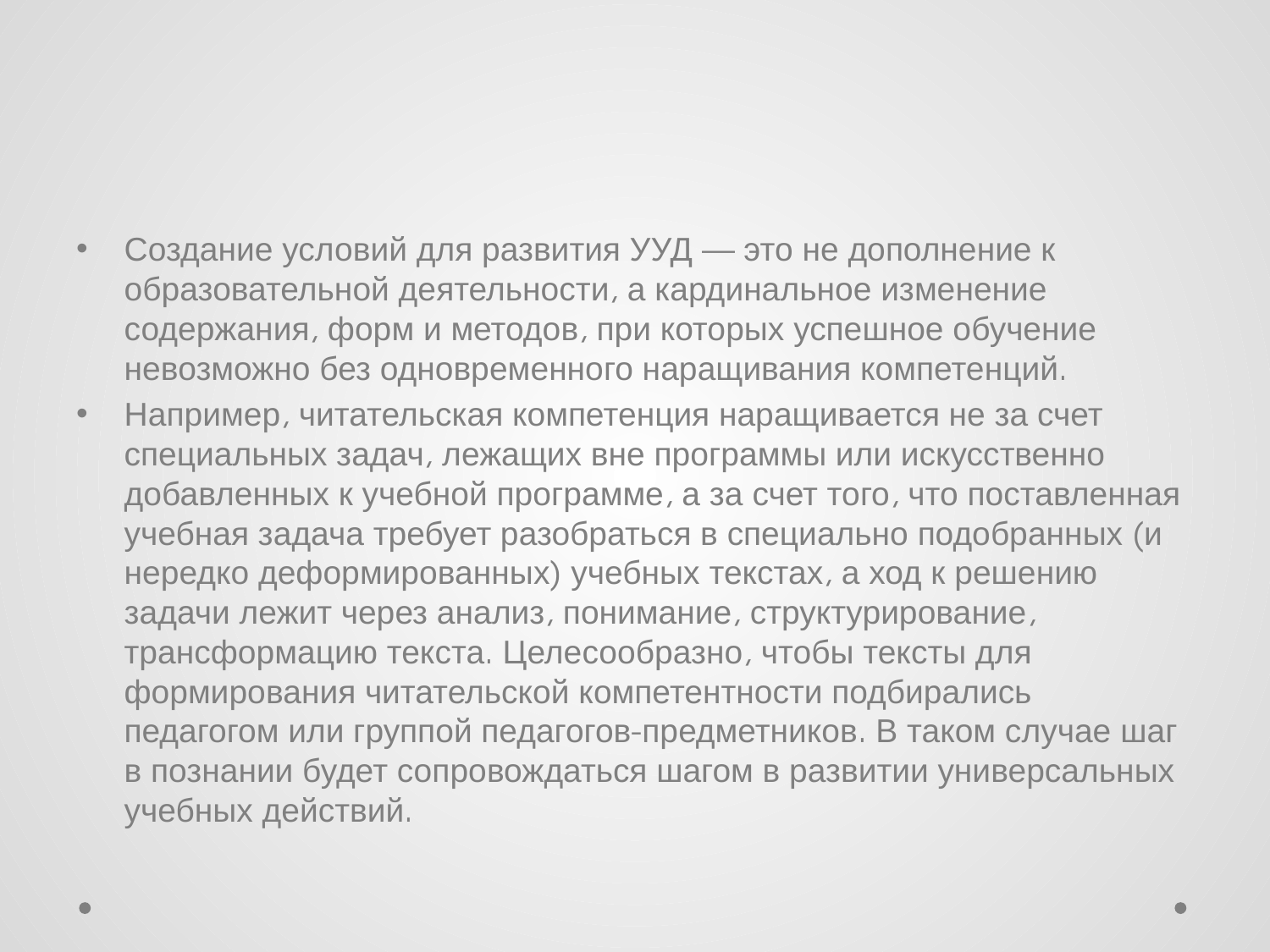

#
Создание условий для развития УУД — это не дополнение к образовательной деятельности, а кардинальное изменение содержания, форм и методов, при которых успешное обучение невозможно без одновременного наращивания компетенций.
Например, читательская компетенция наращивается не за счет специальных задач, лежащих вне программы или искусственно добавленных к учебной программе, а за счет того, что поставленная учебная задача требует разобраться в специально подобранных (и нередко деформированных) учебных текстах, а ход к решению задачи лежит через анализ, понимание, структурирование, трансформацию текста. Целесообразно, чтобы тексты для формирования читательской компетентности подбирались педагогом или группой педагогов-предметников. В таком случае шаг в познании будет сопровождаться шагом в развитии универсальных учебных действий.